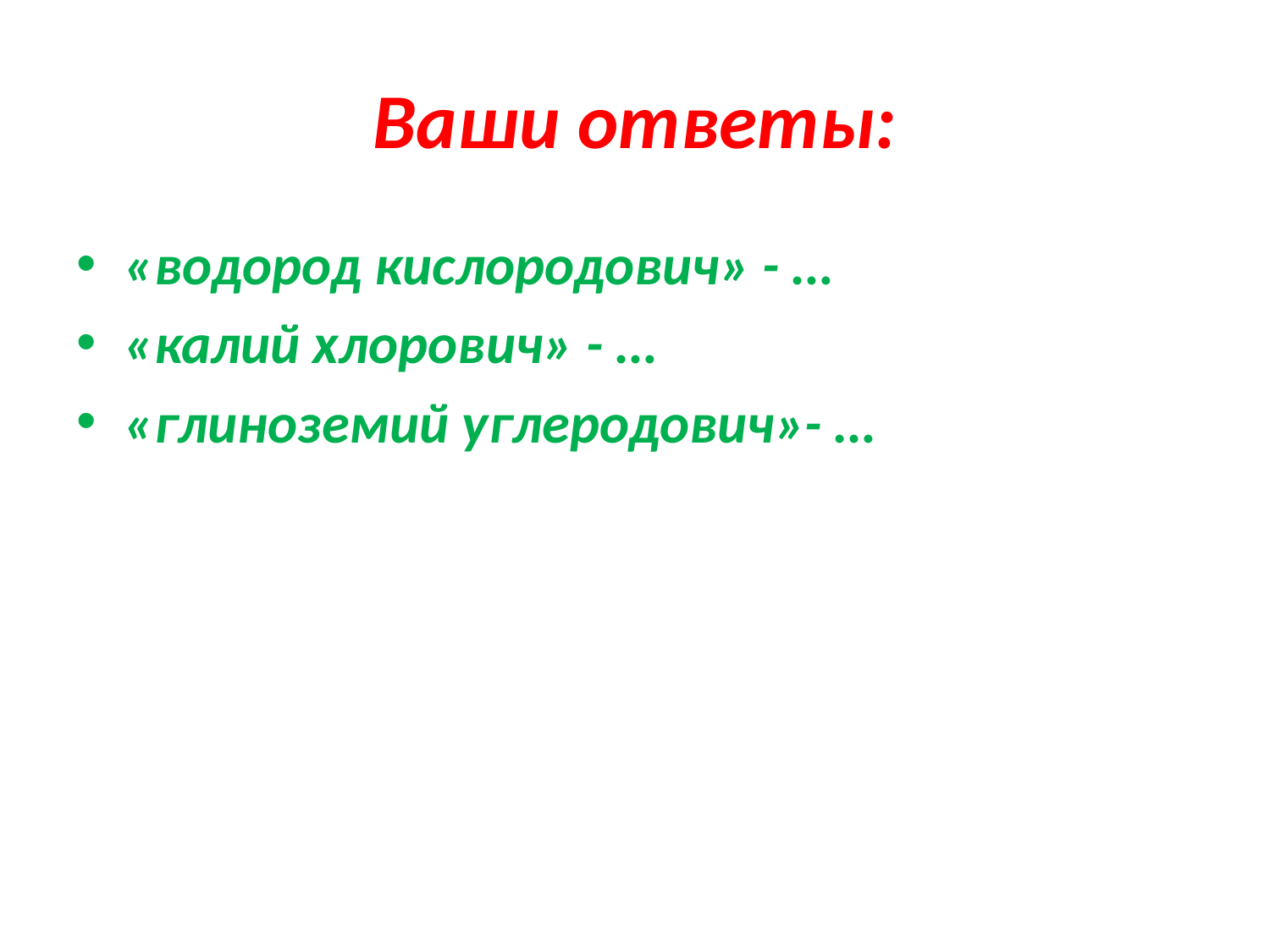

# Ваши ответы:
«водород кислородович» - …
«калий хлорович» - …
«глиноземий углеродович»- …